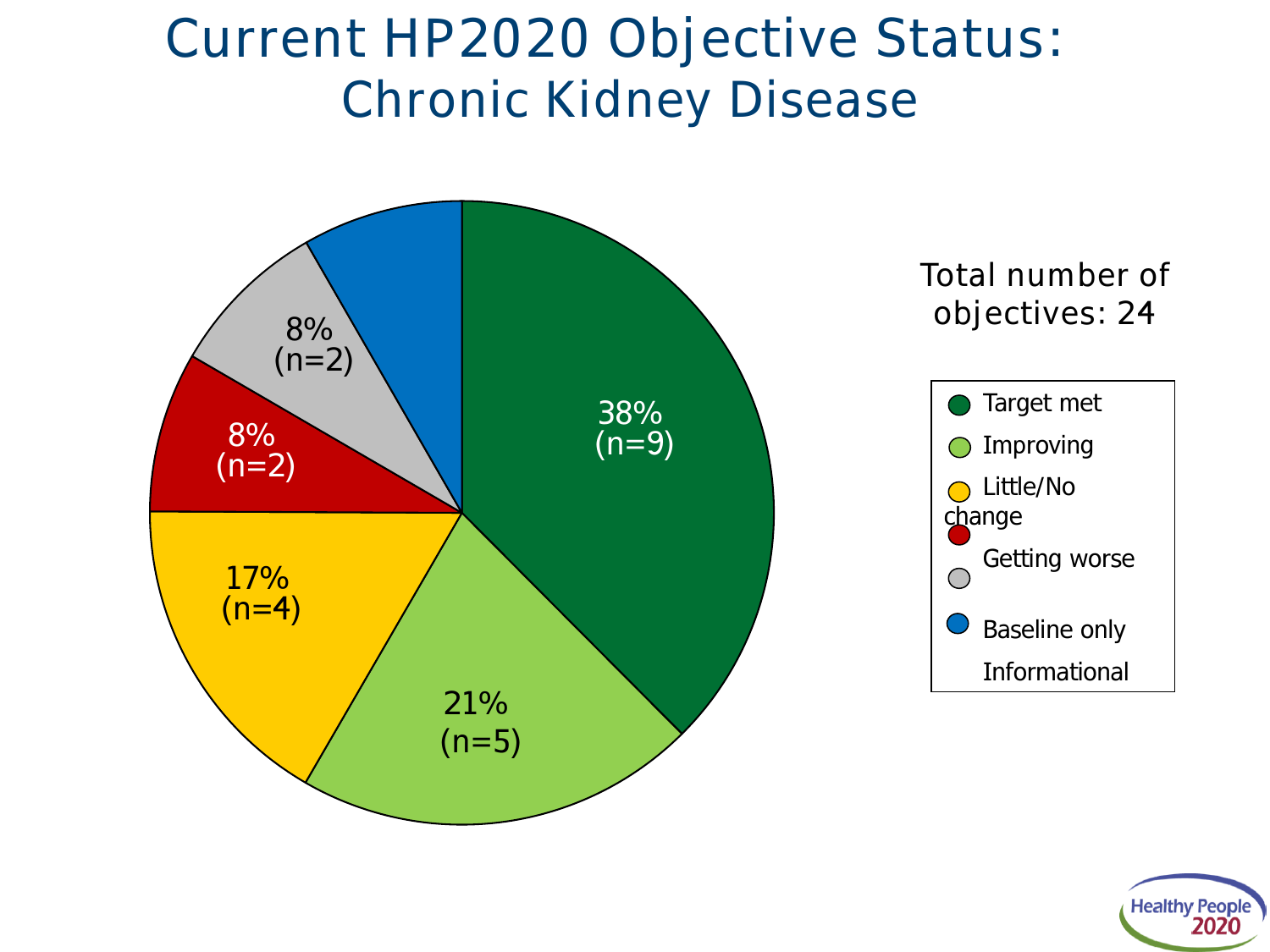

Current HP2020 Objective Status:
 Chronic Kidney Disease

### Chart

| Category | Objective status |
|---|---|
| Target met | 37.5 |
| Improving | 20.8 |
| No change | 16.7 |
| Getting worse | 8.3 |
| Baseline only | 8.3 |
| Developmental | 0.0 |
| Informational | 8.3 |
Total number of objectives: 24
     Target met
     Improving
     Little/No change
     Getting worse
     Baseline only
     Informational

21%
(n=5)